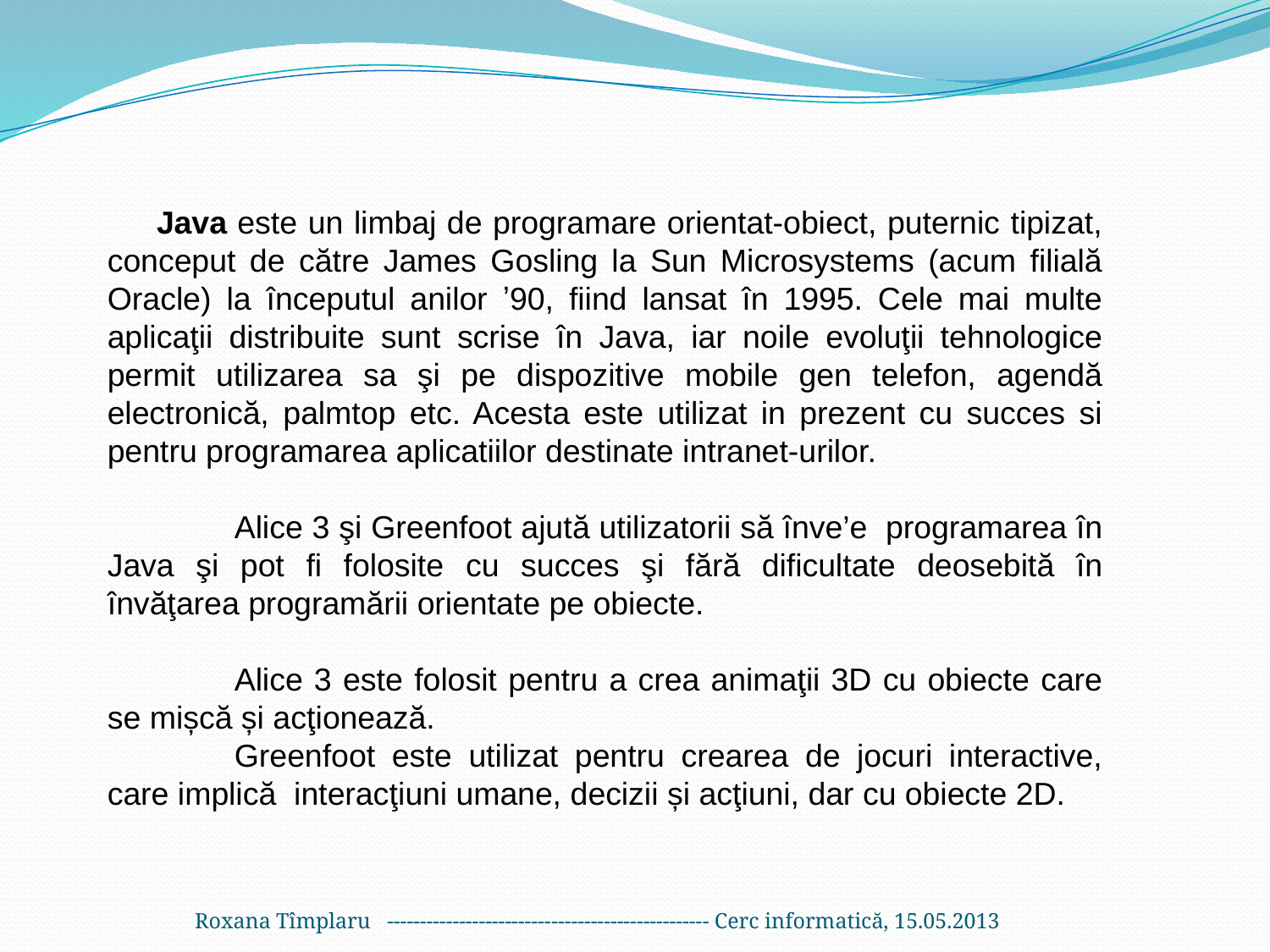

Java este un limbaj de programare orientat-obiect, puternic tipizat, conceput de către James Gosling la Sun Microsystems (acum filială Oracle) la începutul anilor ʼ90, fiind lansat în 1995. Cele mai multe aplicaţii distribuite sunt scrise în Java, iar noile evoluţii tehnologice permit utilizarea sa şi pe dispozitive mobile gen telefon, agendă electronică, palmtop etc. Acesta este utilizat in prezent cu succes si pentru programarea aplicatiilor destinate intranet-urilor.

	Alice 3 şi Greenfoot ajută utilizatorii să înve’e  programarea în Java şi pot fi folosite cu succes şi fără dificultate deosebită în învăţarea programării orientate pe obiecte.

	Alice 3 este folosit pentru a crea animaţii 3D cu obiecte care se mișcă și acţionează.
	Greenfoot este utilizat pentru crearea de jocuri interactive, care implică  interacţiuni umane, decizii și acţiuni, dar cu obiecte 2D.
Roxana Tîmplaru   ------------------------------------------------- Cerc informatică, 15.05.2013